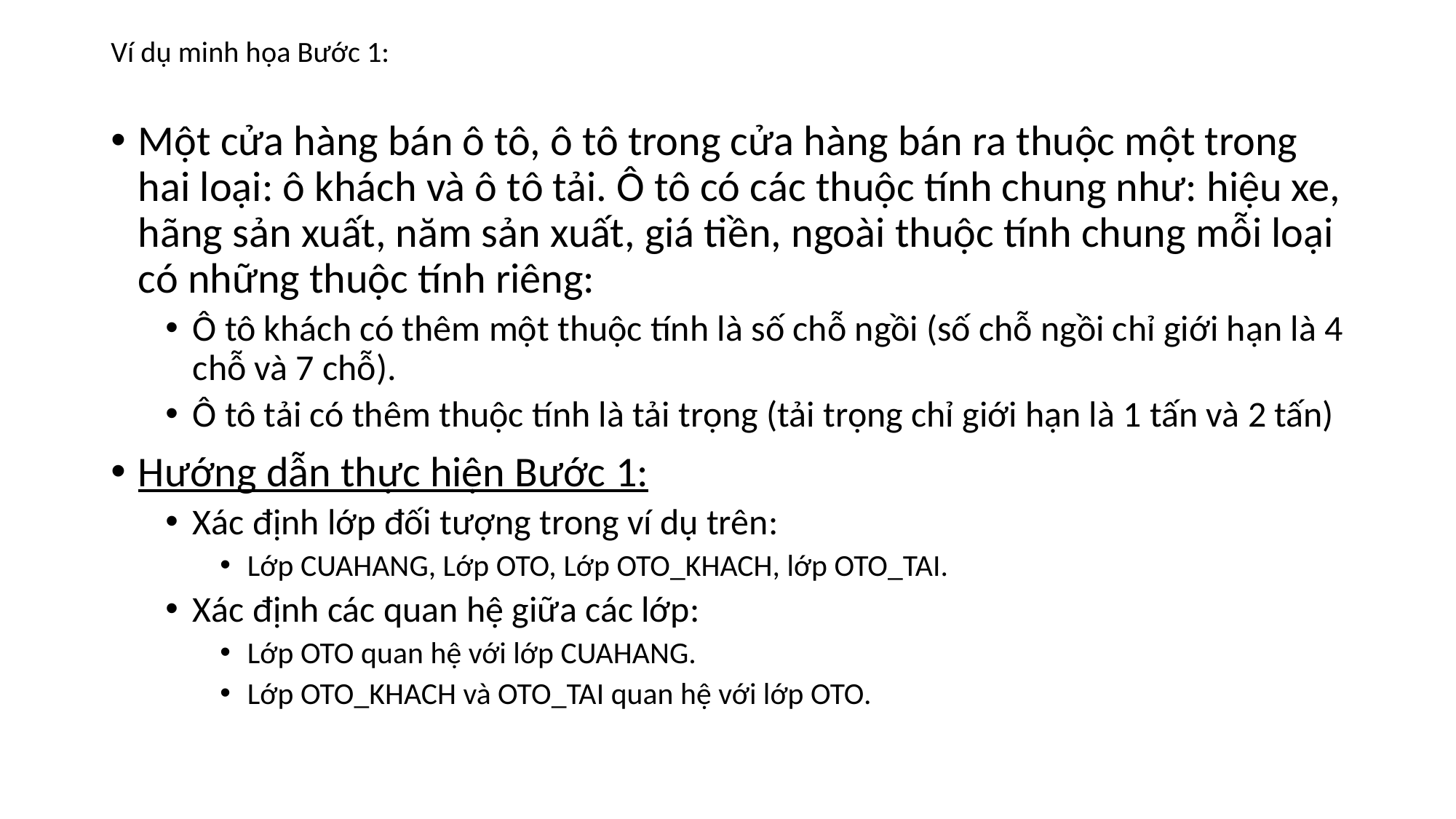

# Ví dụ minh họa Bước 1:
Một cửa hàng bán ô tô, ô tô trong cửa hàng bán ra thuộc một trong hai loại: ô khách và ô tô tải. Ô tô có các thuộc tính chung như: hiệu xe, hãng sản xuất, năm sản xuất, giá tiền, ngoài thuộc tính chung mỗi loại có những thuộc tính riêng:
Ô tô khách có thêm một thuộc tính là số chỗ ngồi (số chỗ ngồi chỉ giới hạn là 4 chỗ và 7 chỗ).
Ô tô tải có thêm thuộc tính là tải trọng (tải trọng chỉ giới hạn là 1 tấn và 2 tấn)
Hướng dẫn thực hiện Bước 1:
Xác định lớp đối tượng trong ví dụ trên:
Lớp CUAHANG, Lớp OTO, Lớp OTO_KHACH, lớp OTO_TAI.
Xác định các quan hệ giữa các lớp:
Lớp OTO quan hệ với lớp CUAHANG.
Lớp OTO_KHACH và OTO_TAI quan hệ với lớp OTO.